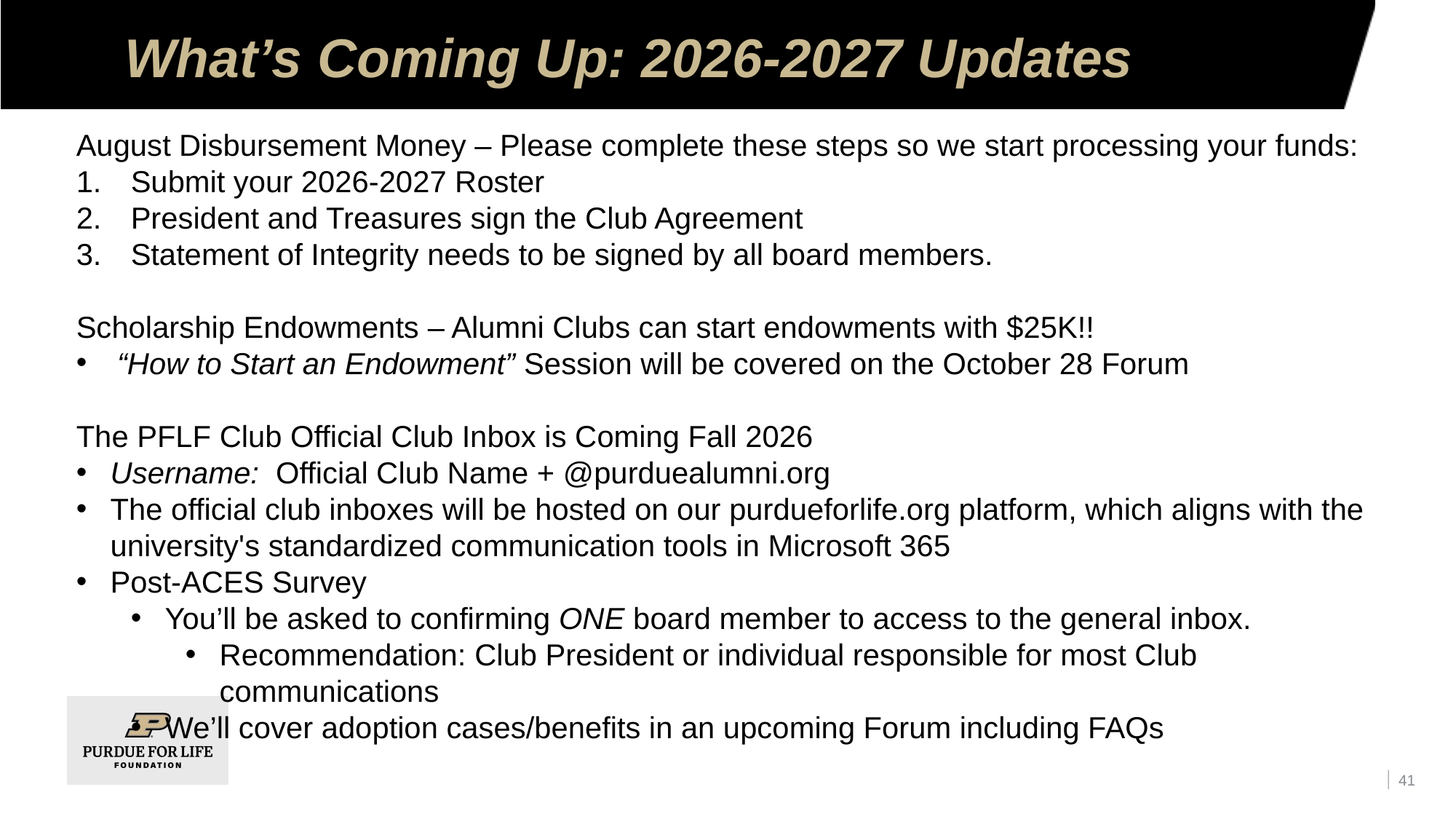

# What’s Coming Up: 2026-2027 Updates
August Disbursement Money – Please complete these steps so we start processing your funds:
Submit your 2026-2027 Roster
President and Treasures sign the Club Agreement
Statement of Integrity needs to be signed by all board members.

Scholarship Endowments – Alumni Clubs can start endowments with $25K!!
“How to Start an Endowment” Session will be covered on the October 28 Forum

The PFLF Club Official Club Inbox is Coming Fall 2026
Username:  Official Club Name + @purduealumni.org
The official club inboxes will be hosted on our purdueforlife.org platform, which aligns with the university's standardized communication tools in Microsoft 365
Post-ACES Survey
You’ll be asked to confirming ONE board member to access to the general inbox.
Recommendation: Club President or individual responsible for most Club communications
We’ll cover adoption cases/benefits in an upcoming Forum including FAQs